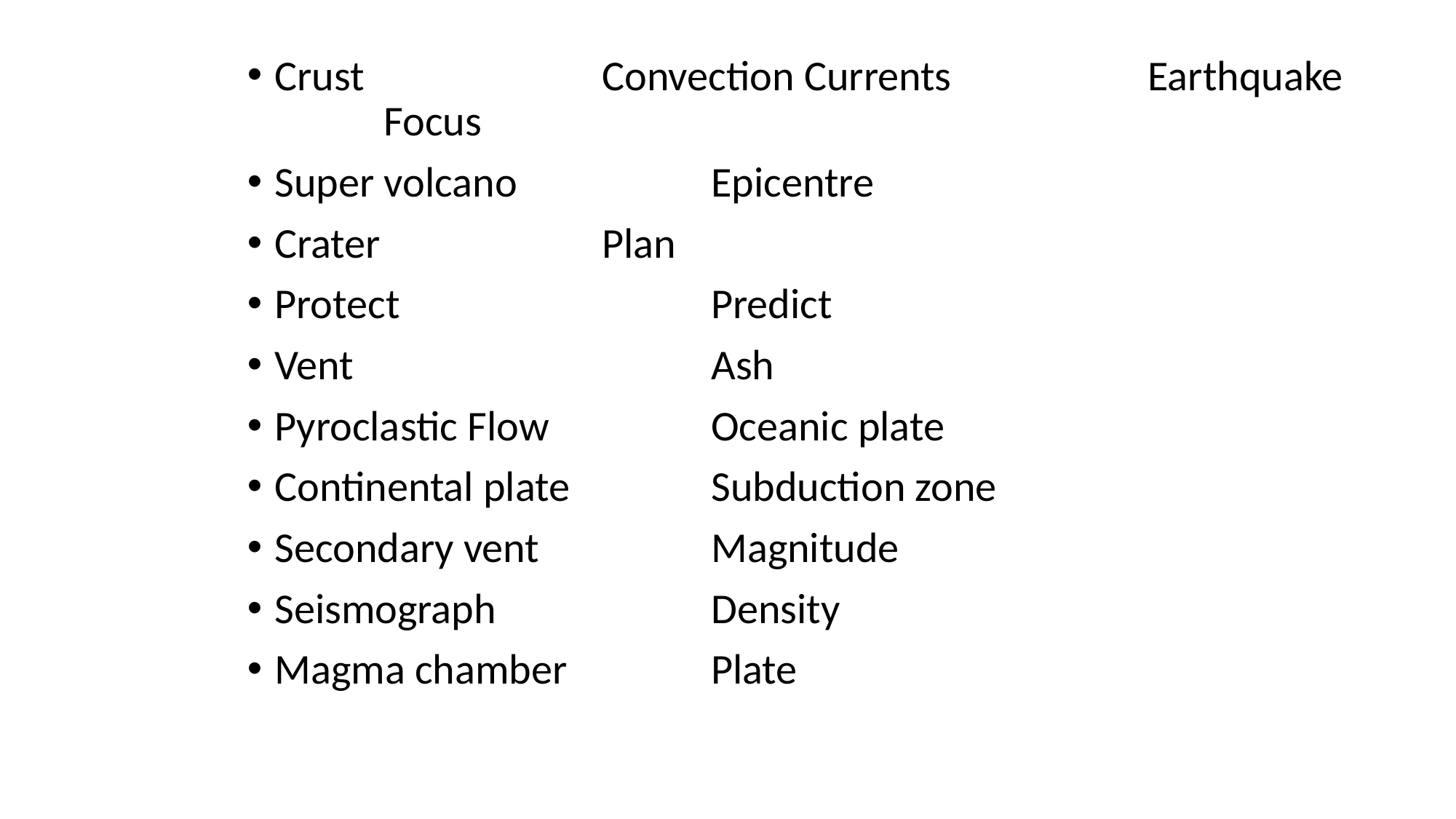

Crust			Convection Currents		Earthquake		Focus
Super volcano		Epicentre
Crater			Plan
Protect			Predict
Vent				Ash
Pyroclastic Flow		Oceanic plate
Continental plate		Subduction zone
Secondary vent		Magnitude
Seismograph		Density
Magma chamber		Plate